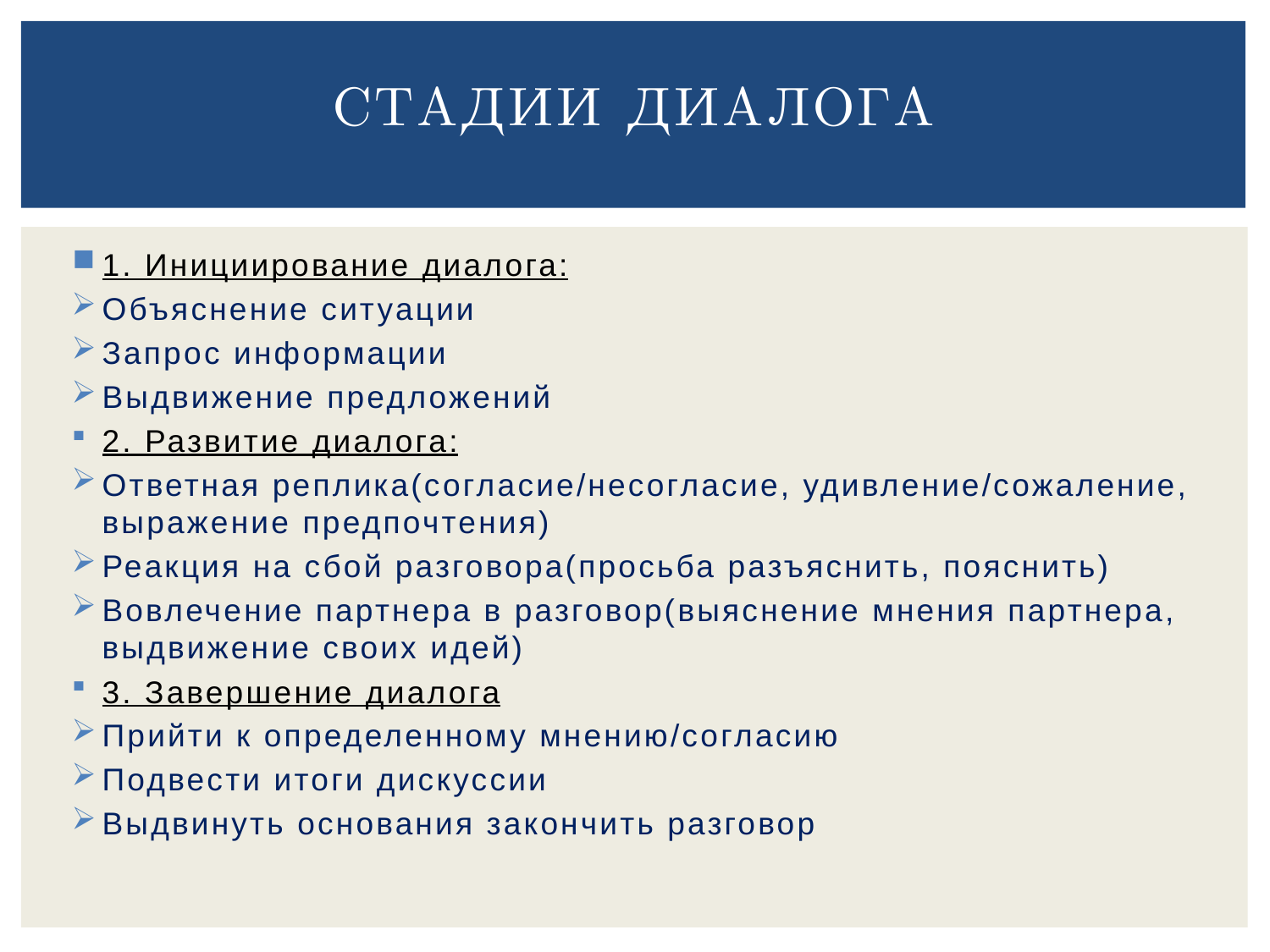

# Стадии диалога
1. Инициирование диалога:
Объяснение ситуации
Запрос информации
Выдвижение предложений
2. Развитие диалога:
Ответная реплика(согласие/несогласие, удивление/сожаление, выражение предпочтения)
Реакция на сбой разговора(просьба разъяснить, пояснить)
Вовлечение партнера в разговор(выяснение мнения партнера, выдвижение своих идей)
3. Завершение диалога
Прийти к определенному мнению/согласию
Подвести итоги дискуссии
Выдвинуть основания закончить разговор